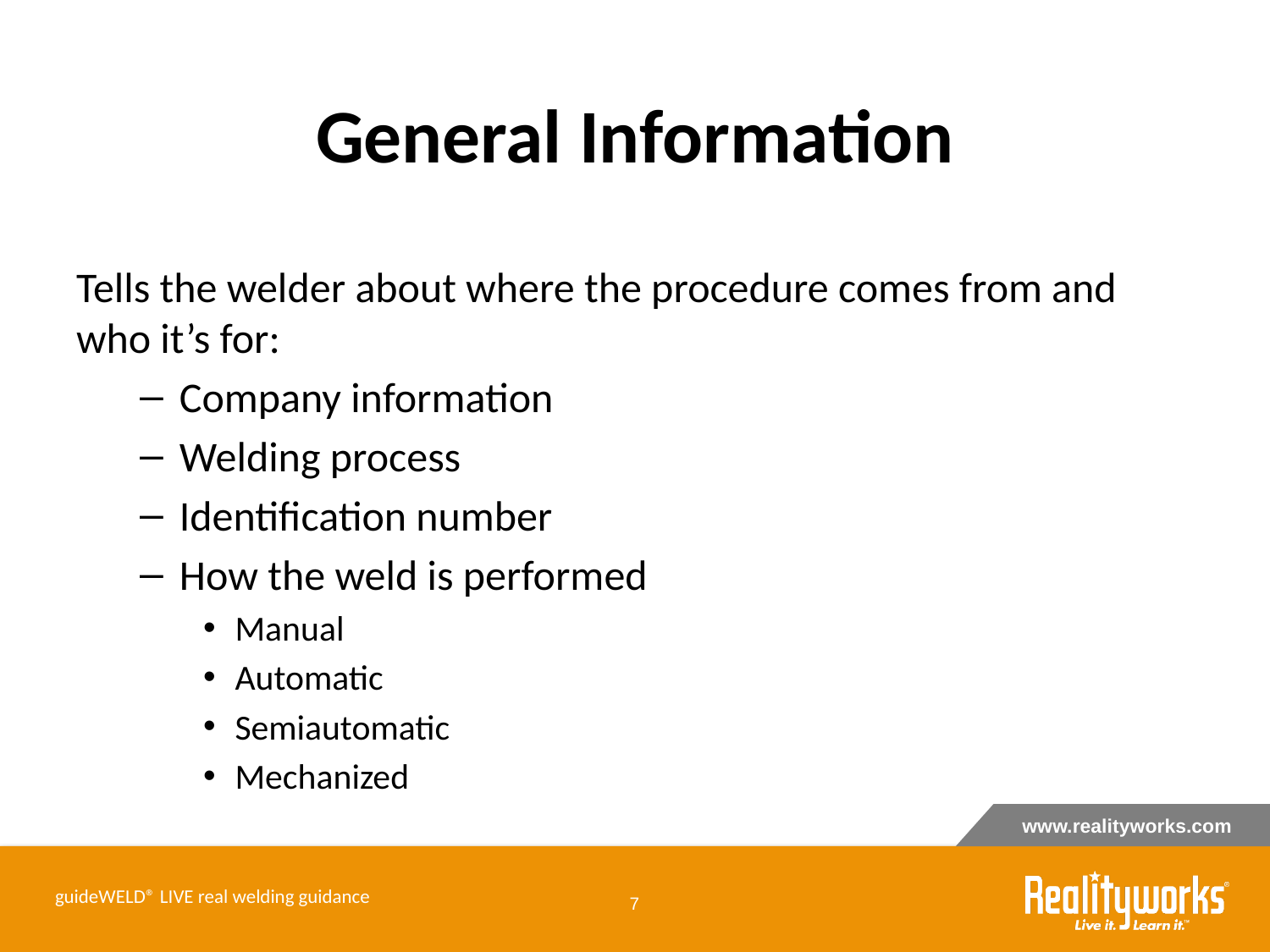

# General Information
Tells the welder about where the procedure comes from and who it’s for:
Company information
Welding process
Identification number
How the weld is performed
Manual
Automatic
Semiautomatic
Mechanized

guideWELD® LIVE real welding guidance
7